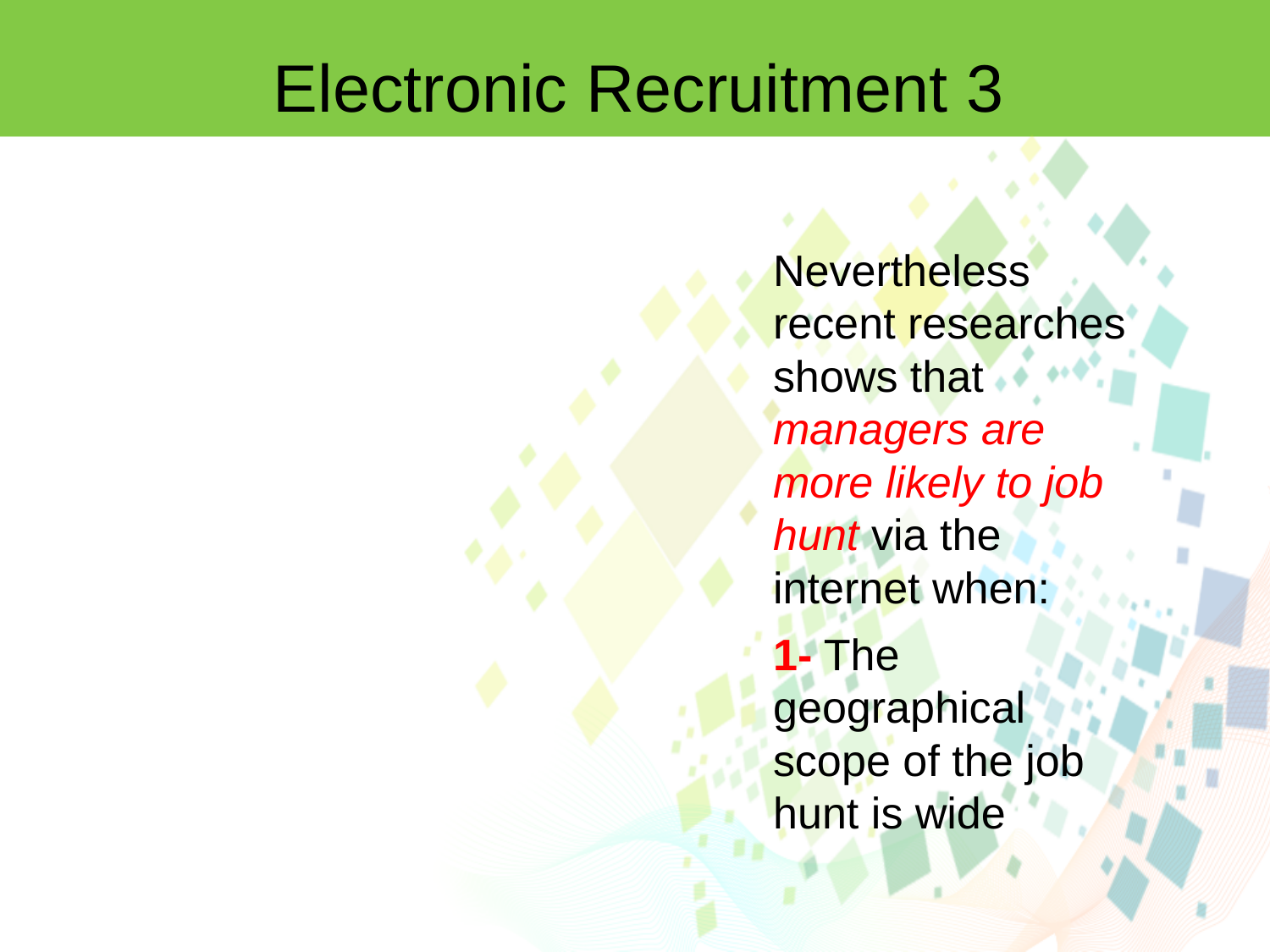

Electronic Recruitment 3
Nevertheless recent researches shows that managers are more likely to job hunt via the internet when:
1- The geographical scope of the job hunt is wide